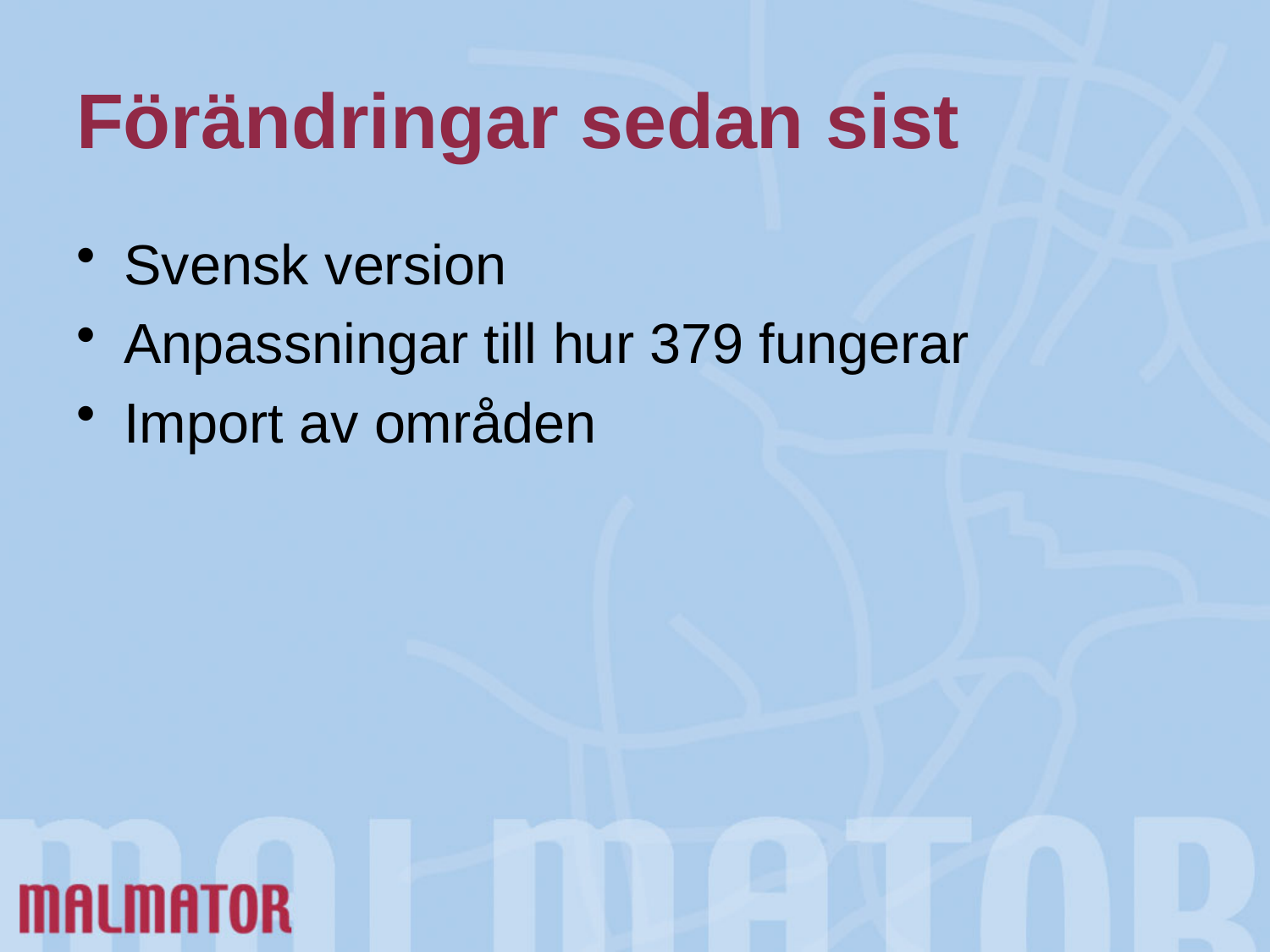

# Förändringar sedan sist
Svensk version
Anpassningar till hur 379 fungerar
Import av områden